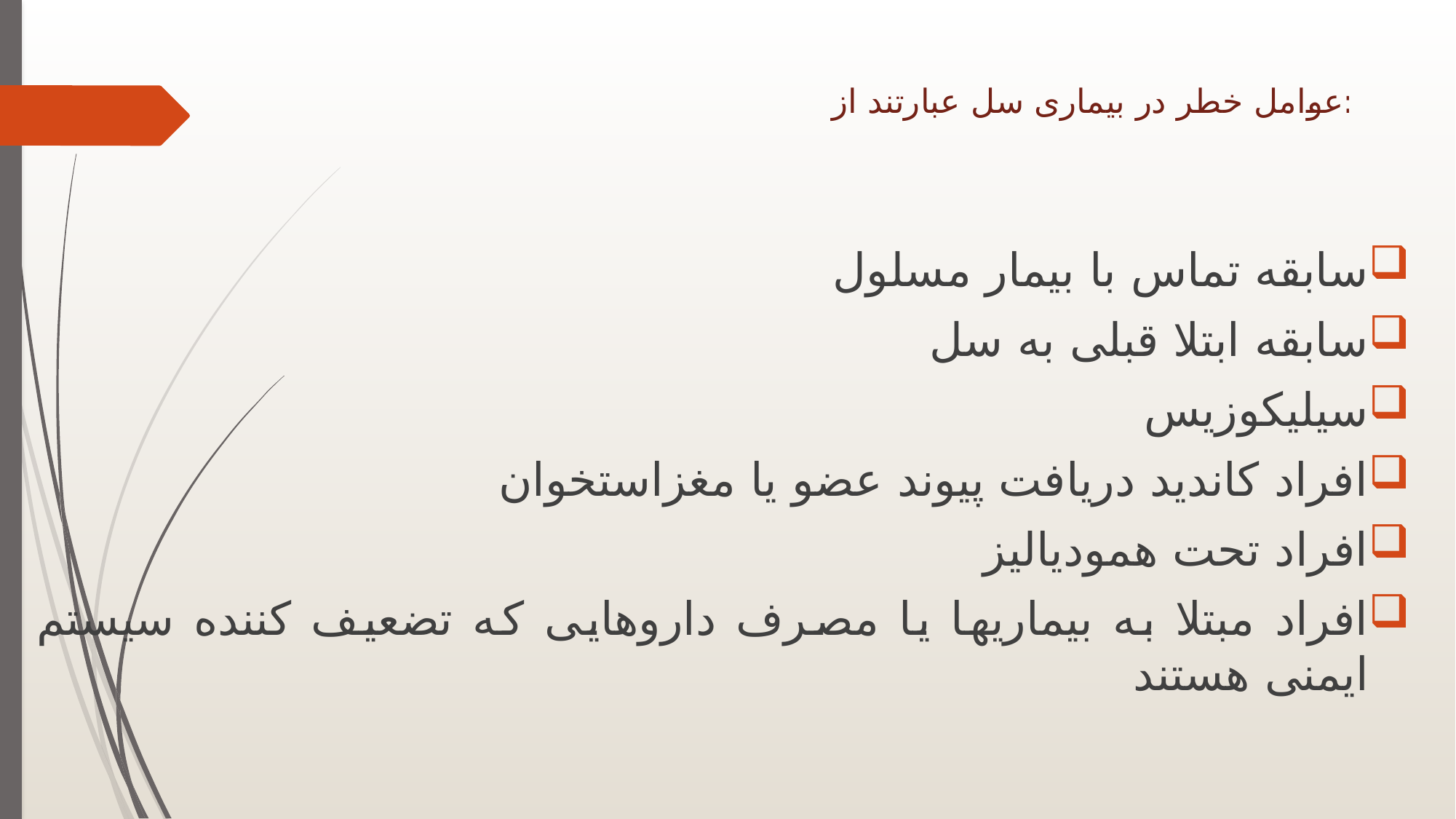

# عوامل خطر در بیماری سل عبارتند از:

سابقه تماس با بیمار مسلول
سابقه ابتلا قبلی به سل
سیلیکوزیس
افراد کاندید دریافت پیوند عضو یا مغزاستخوان
افراد تحت همودیالیز
افراد مبتلا به بیماریها یا مصرف داروهایی که تضعیف کننده سیستم ایمنی هستند